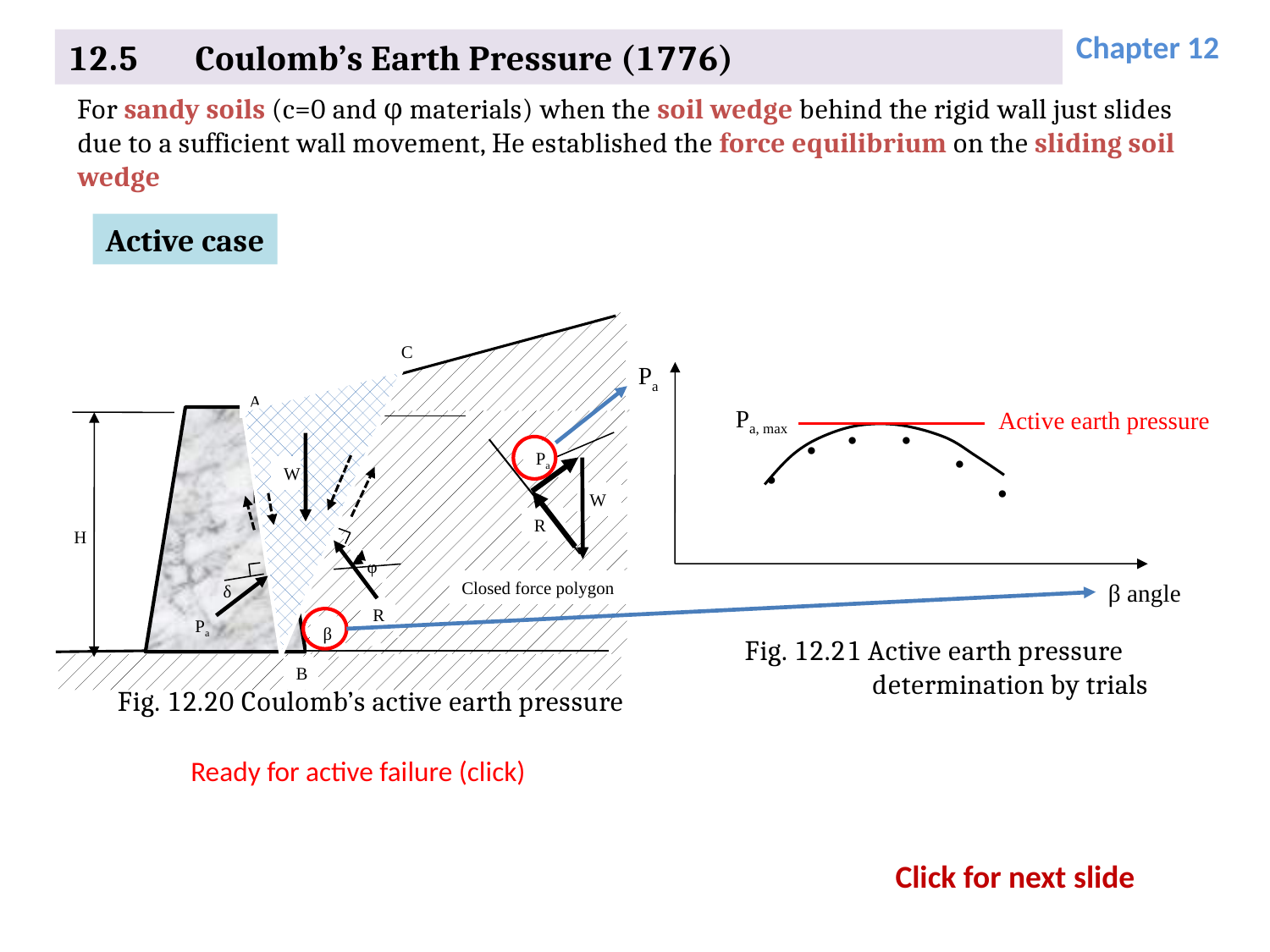

Chapter 12
12.5	Coulomb’s Earth Pressure (1776)
For sandy soils (c=0 and φ materials) when the soil wedge behind the rigid wall just slides due to a sufficient wall movement, He established the force equilibrium on the sliding soil wedge
Active case

A
α

Ө

H

B
C
Pa
β angle

Pa, max
Active earth pressure
●
●
●
●
●
●

Pa

W
R
Closed force polygon

W

φ

R

δ

Pa

β
Fig. 12.21 Active earth pressure determination by trials
Fig. 12.20 Coulomb’s active earth pressure
Ready for active failure (click)
Click for next slide